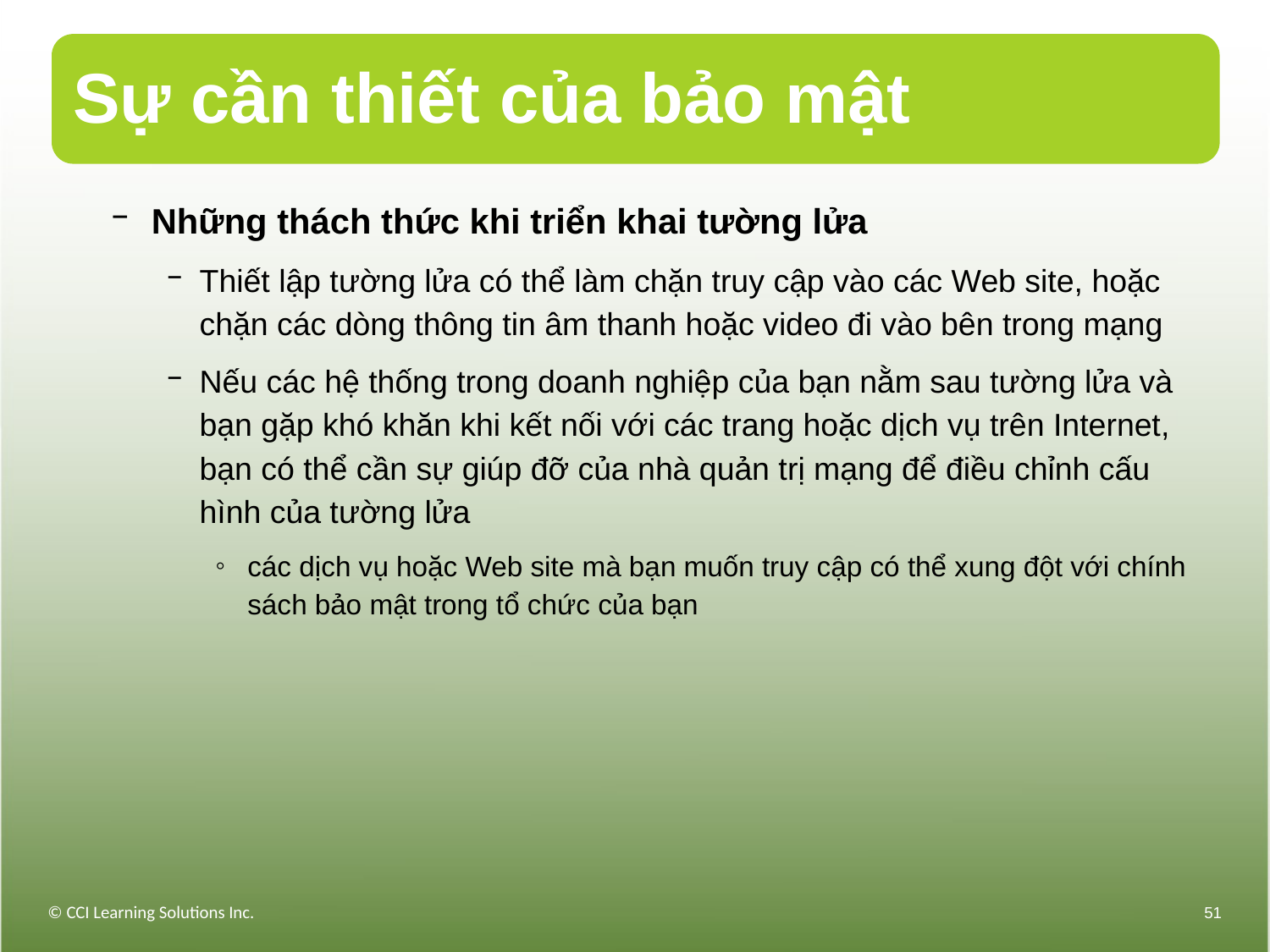

# Sự cần thiết của bảo mật
Những thách thức khi triển khai tường lửa
Thiết lập tường lửa có thể làm chặn truy cập vào các Web site, hoặc chặn các dòng thông tin âm thanh hoặc video đi vào bên trong mạng
Nếu các hệ thống trong doanh nghiệp của bạn nằm sau tường lửa và bạn gặp khó khăn khi kết nối với các trang hoặc dịch vụ trên Internet, bạn có thể cần sự giúp đỡ của nhà quản trị mạng để điều chỉnh cấu hình của tường lửa
các dịch vụ hoặc Web site mà bạn muốn truy cập có thể xung đột với chính sách bảo mật trong tổ chức của bạn
© CCI Learning Solutions Inc.
51